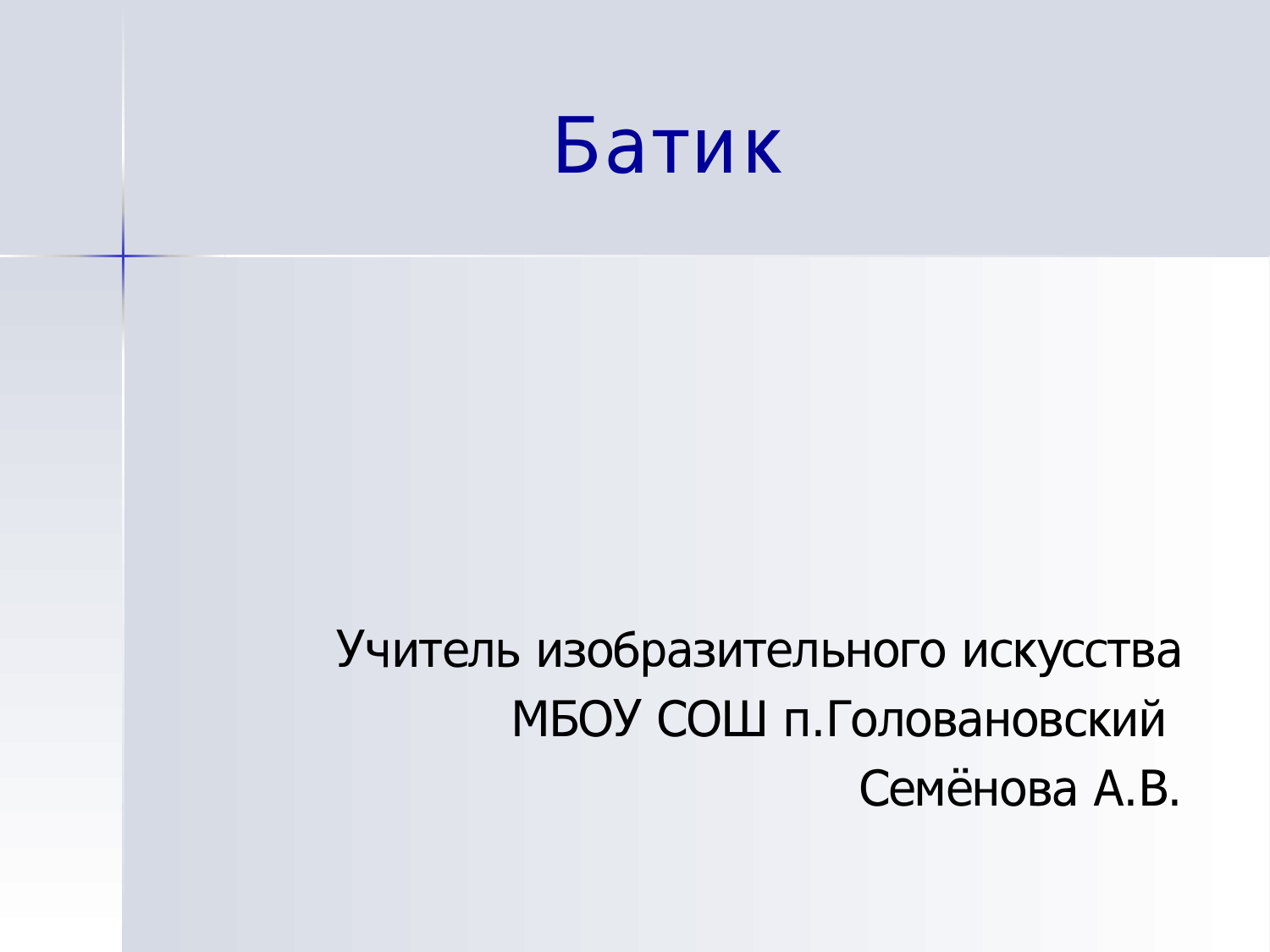

# Батик

Учитель изобразительного искусства
МБОУ СОШ п.Головановский
Семёнова А.В.